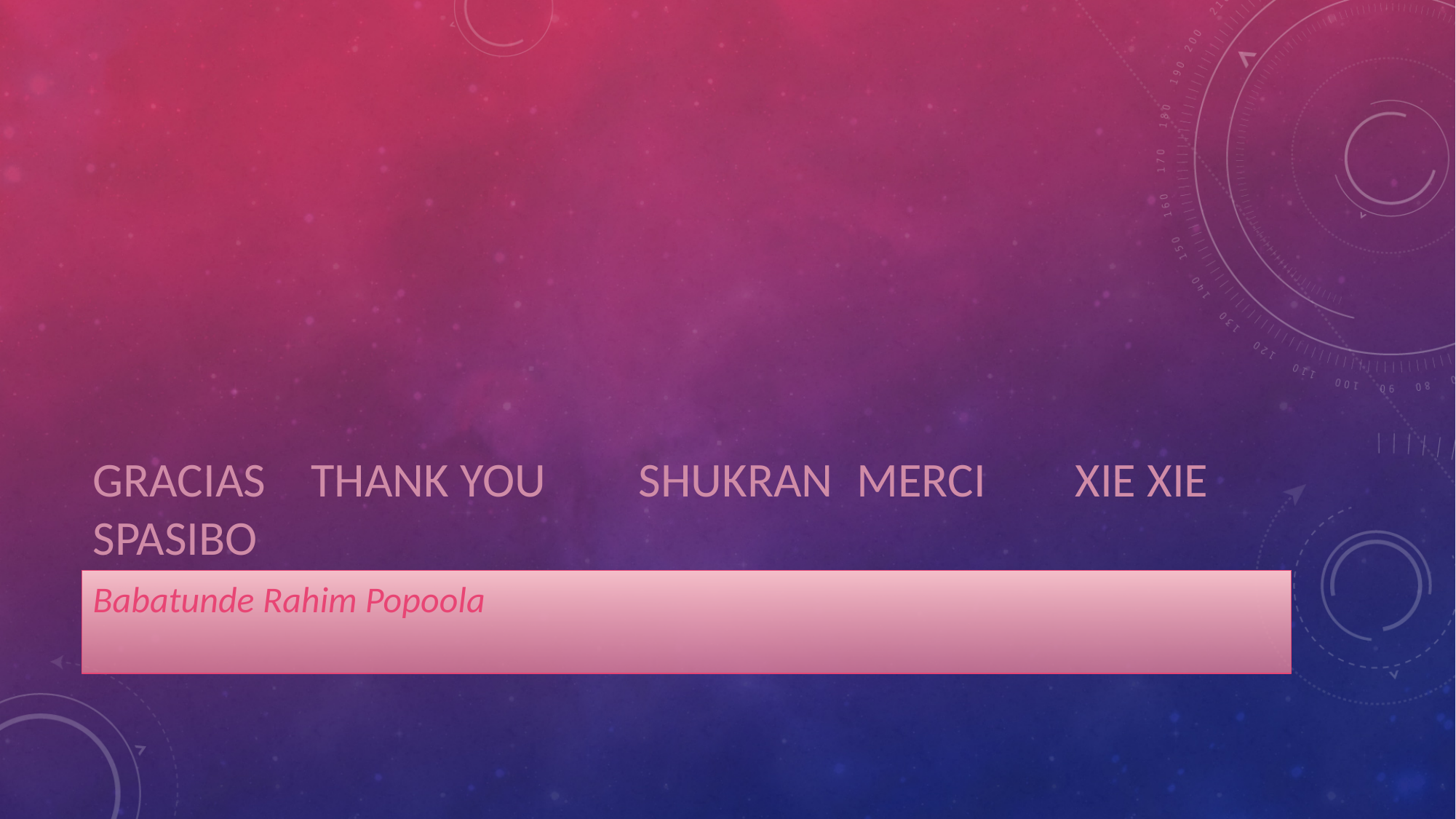

# GRACIAS	THANK YOU	SHUKRAN	MERCI	XIE XIE	SPASIBO
Babatunde Rahim Popoola